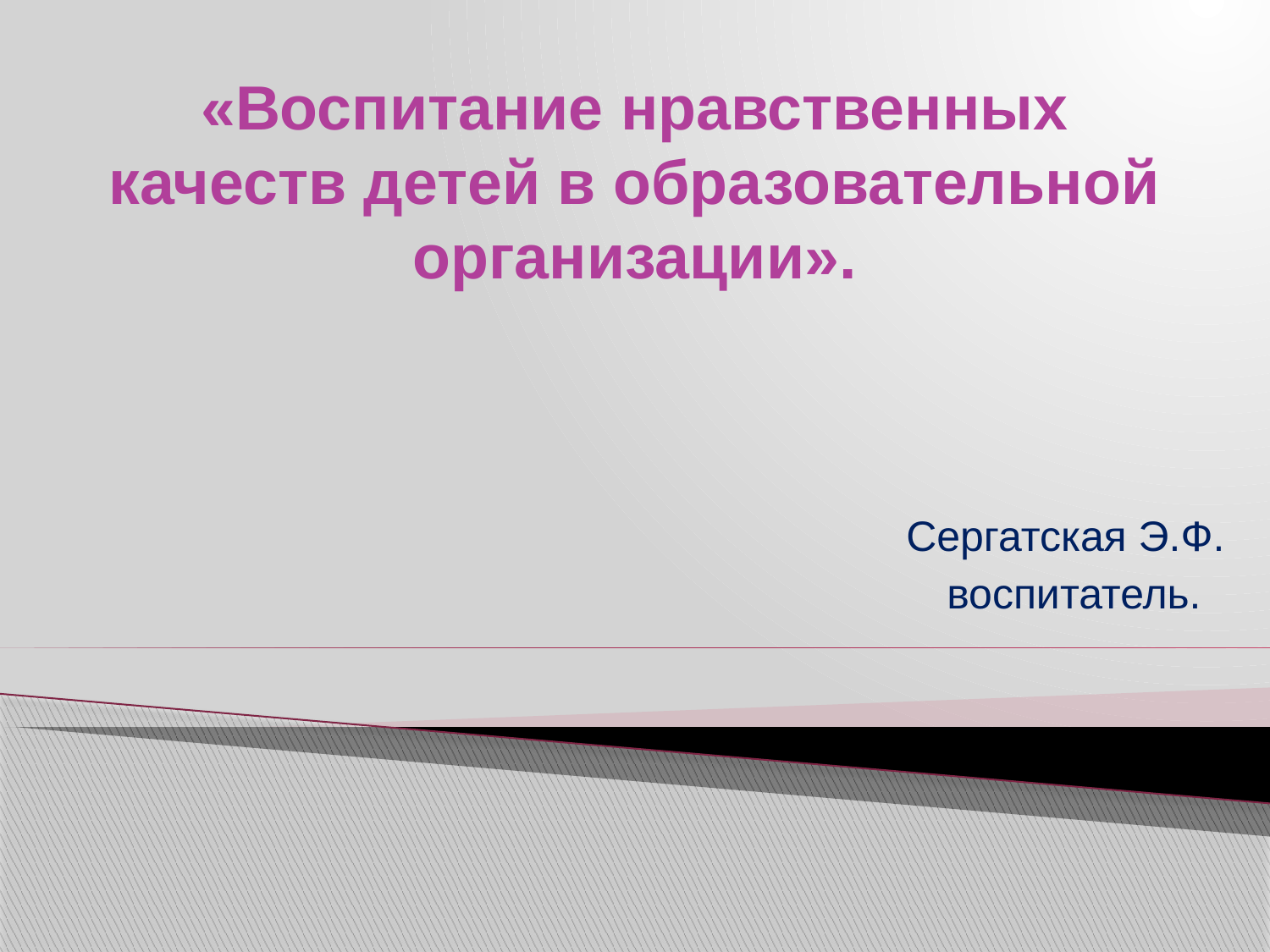

# «Воспитание нравственных качеств детей в образовательной организации».

Сергатская Э.Ф.
воспитатель.